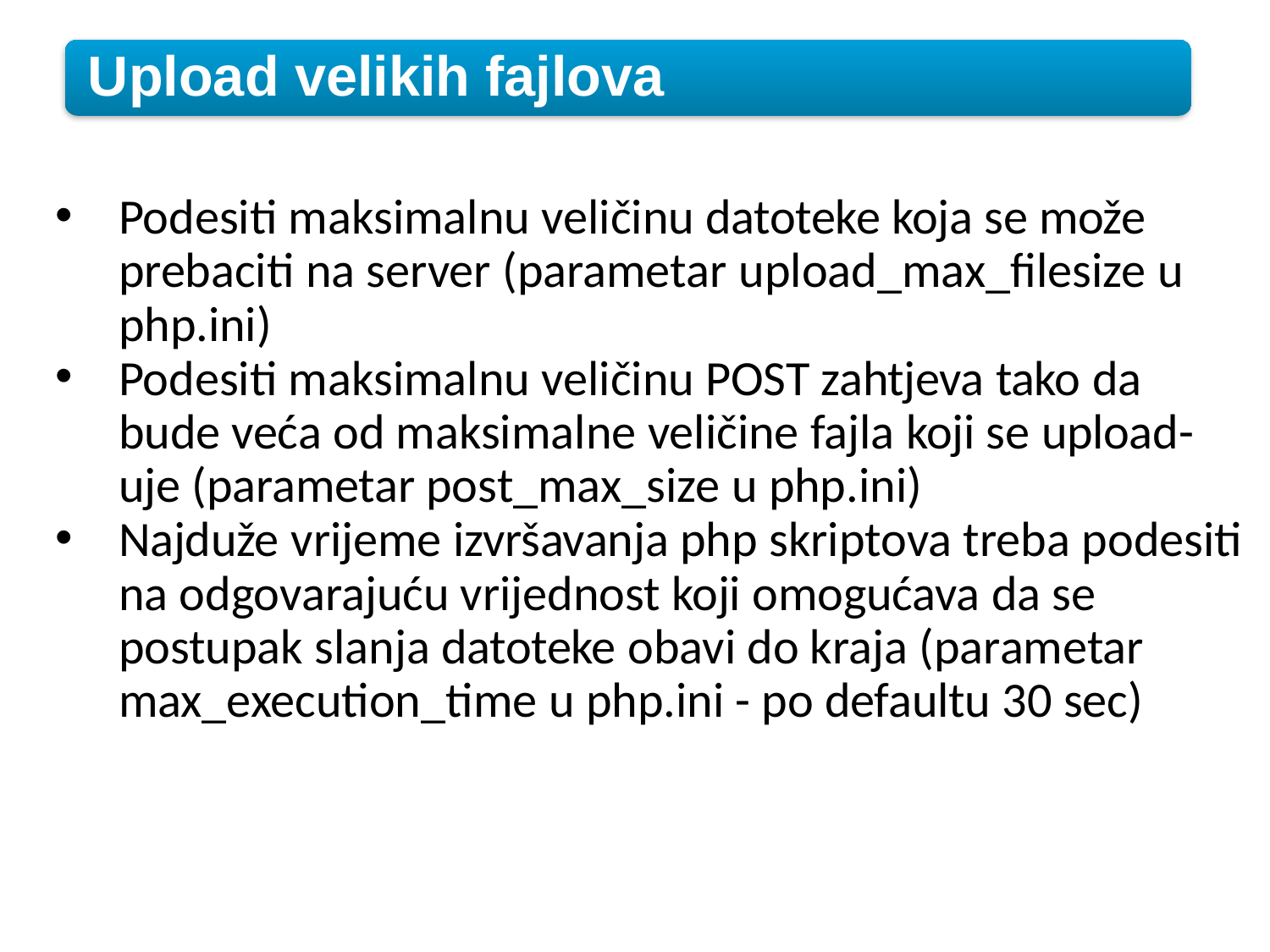

Upload velikih fajlova
Podesiti maksimalnu veličinu datoteke koja se može prebaciti na server (parametar upload_max_filesize u php.ini)
Podesiti maksimalnu veličinu POST zahtjeva tako da bude veća od maksimalne veličine fajla koji se upload-uje (parametar post_max_size u php.ini)
Najduže vrijeme izvršavanja php skriptova treba podesiti na odgovarajuću vrijednost koji omogućava da se postupak slanja datoteke obavi do kraja (parametar max_execution_time u php.ini - po defaultu 30 sec)